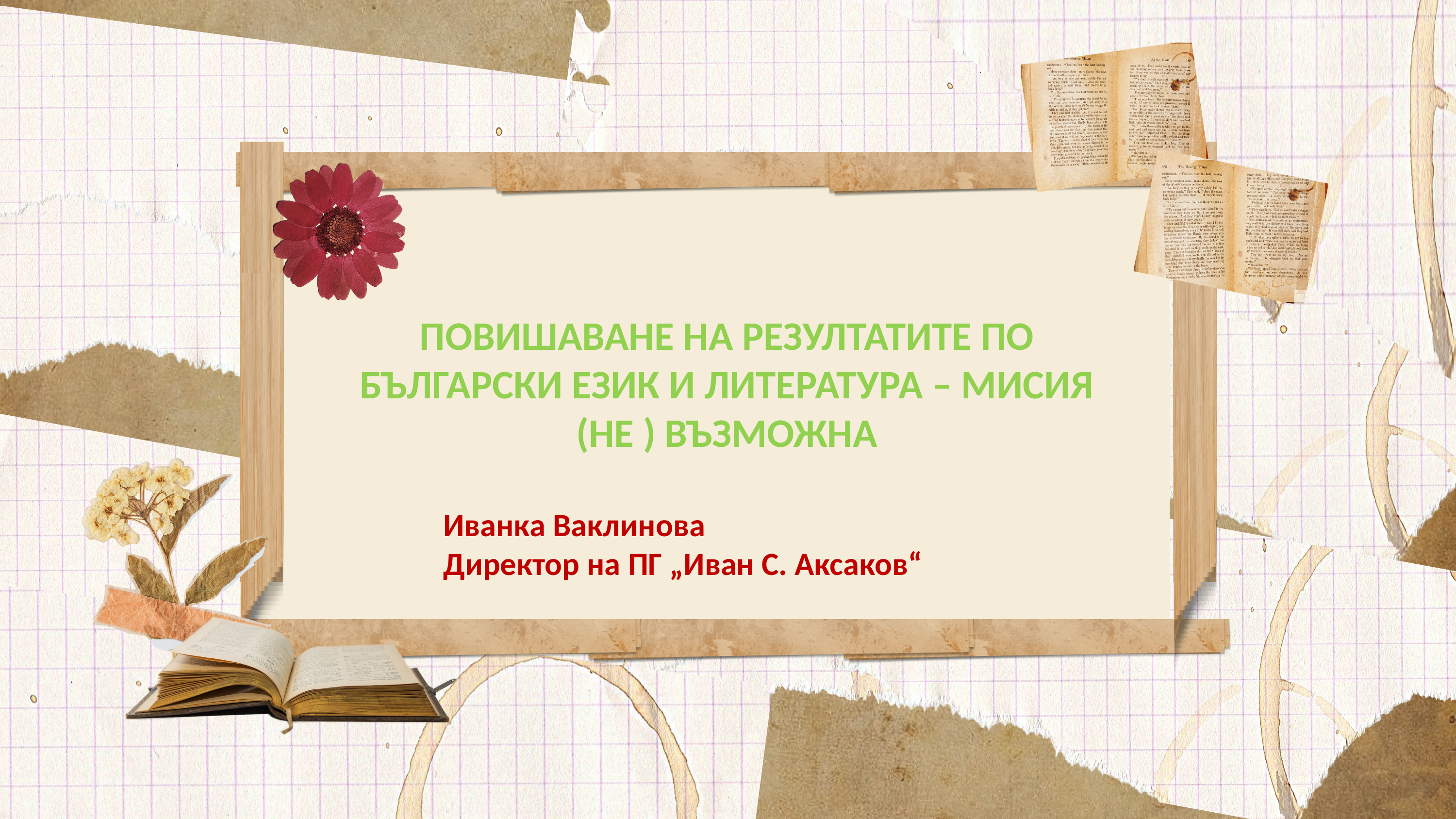

ПОВИШАВАНЕ НА РЕЗУЛТАТИТЕ ПО БЪЛГАРСКИ ЕЗИК И ЛИТЕРАТУРА – МИСИЯ (НЕ ) ВЪЗМОЖНА

Иванка Ваклинова
Директор на ПГ „Иван С. Аксаков“